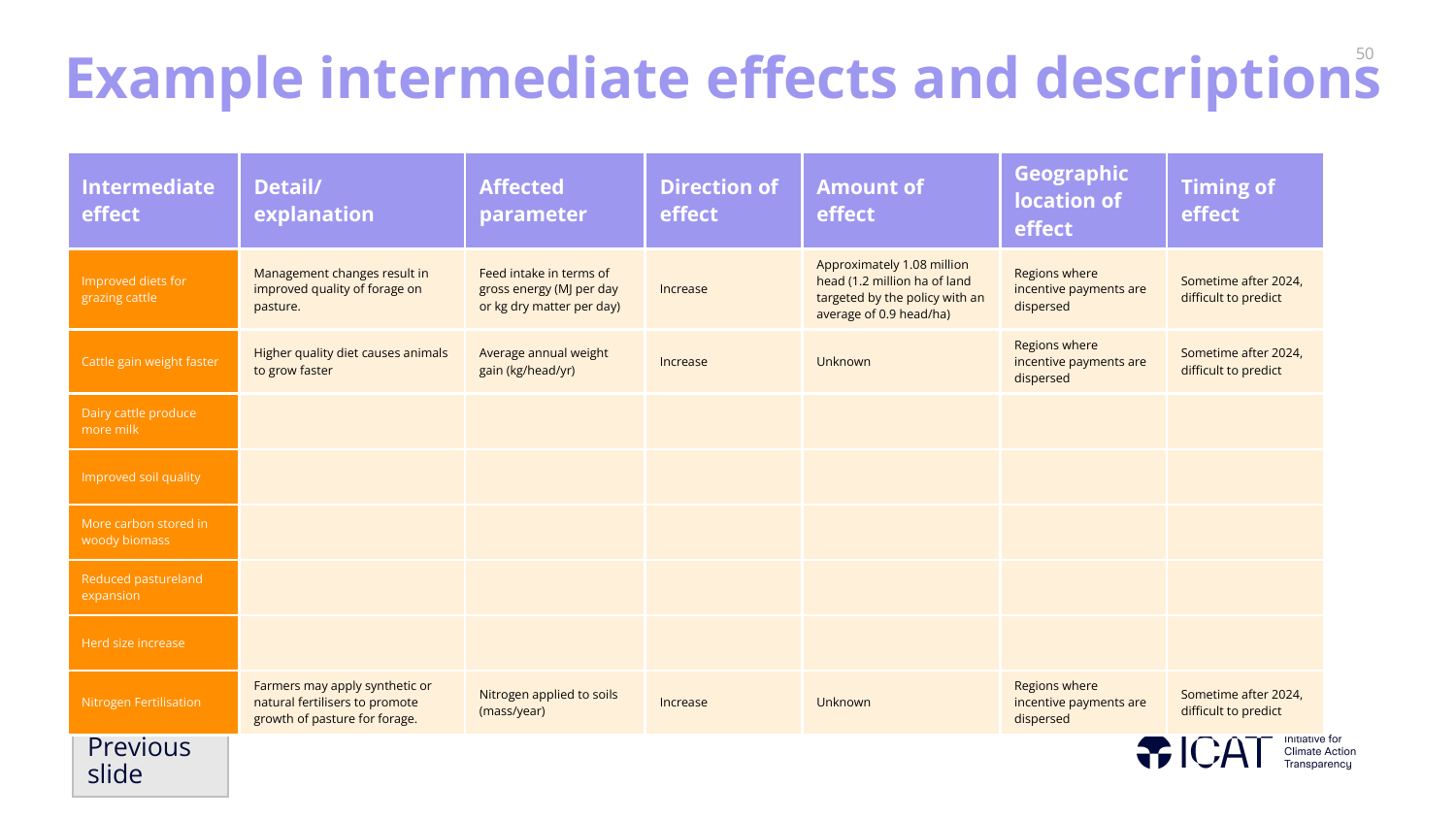

# Example intermediate effects and descriptions
| Intermediate effect | Detail/ explanation | Affected parameter | Direction of effect | Amount of effect | Geographic location of effect | Timing of effect |
| --- | --- | --- | --- | --- | --- | --- |
| Improved diets for grazing cattle | Management changes result in improved quality of forage on pasture. | Feed intake in terms of gross energy (MJ per day or kg dry matter per day) | Increase | Approximately 1.08 million head (1.2 million ha of land targeted by the policy with an average of 0.9 head/ha) | Regions where incentive payments are dispersed | Sometime after 2024, difficult to predict |
| Cattle gain weight faster | Higher quality diet causes animals to grow faster | Average annual weight gain (kg/head/yr) | Increase | Unknown | Regions where incentive payments are dispersed | Sometime after 2024, difficult to predict |
| Dairy cattle produce more milk |  |  |  |  |  |  |
| Improved soil quality |  |  |  |  |  |  |
| More carbon stored in woody biomass |  |  |  |  |  |  |
| Reduced pastureland expansion |  |  |  |  |  |  |
| Herd size increase |  |  |  |  |  |  |
| Nitrogen Fertilisation | Farmers may apply synthetic or natural fertilisers to promote growth of pasture for forage. | Nitrogen applied to soils (mass/year) | Increase | Unknown | Regions where incentive payments are dispersed | Sometime after 2024, difficult to predict |
Previous slide